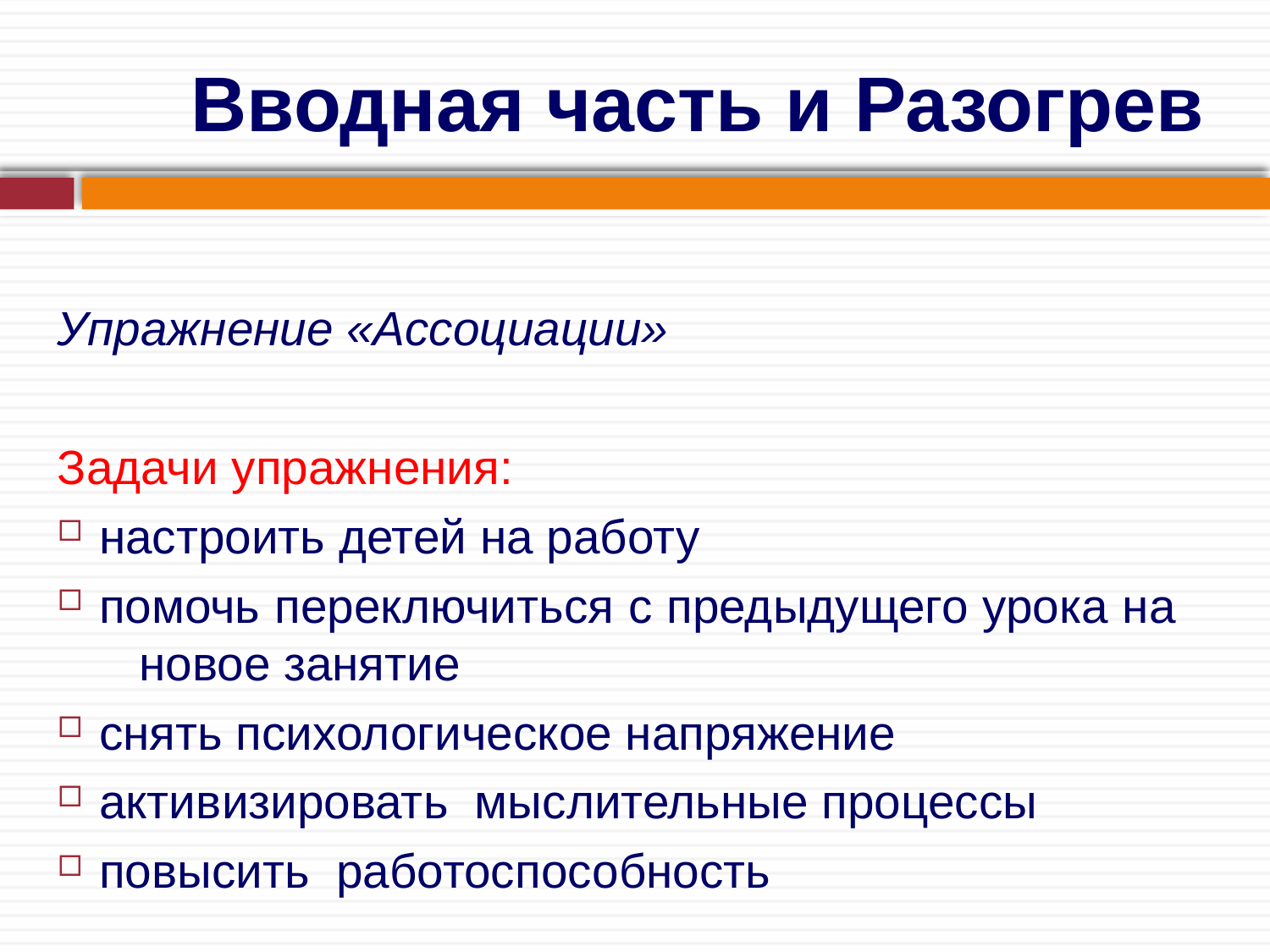

# Вводная часть и Разогрев

Упражнение «Ассоциации»

Задачи упражнения:
настроить детей на работу
помочь переключиться с предыдущего урока на      новое занятие
снять психологическое напряжение
активизировать  мыслительные процессы
повысить  работоспособность